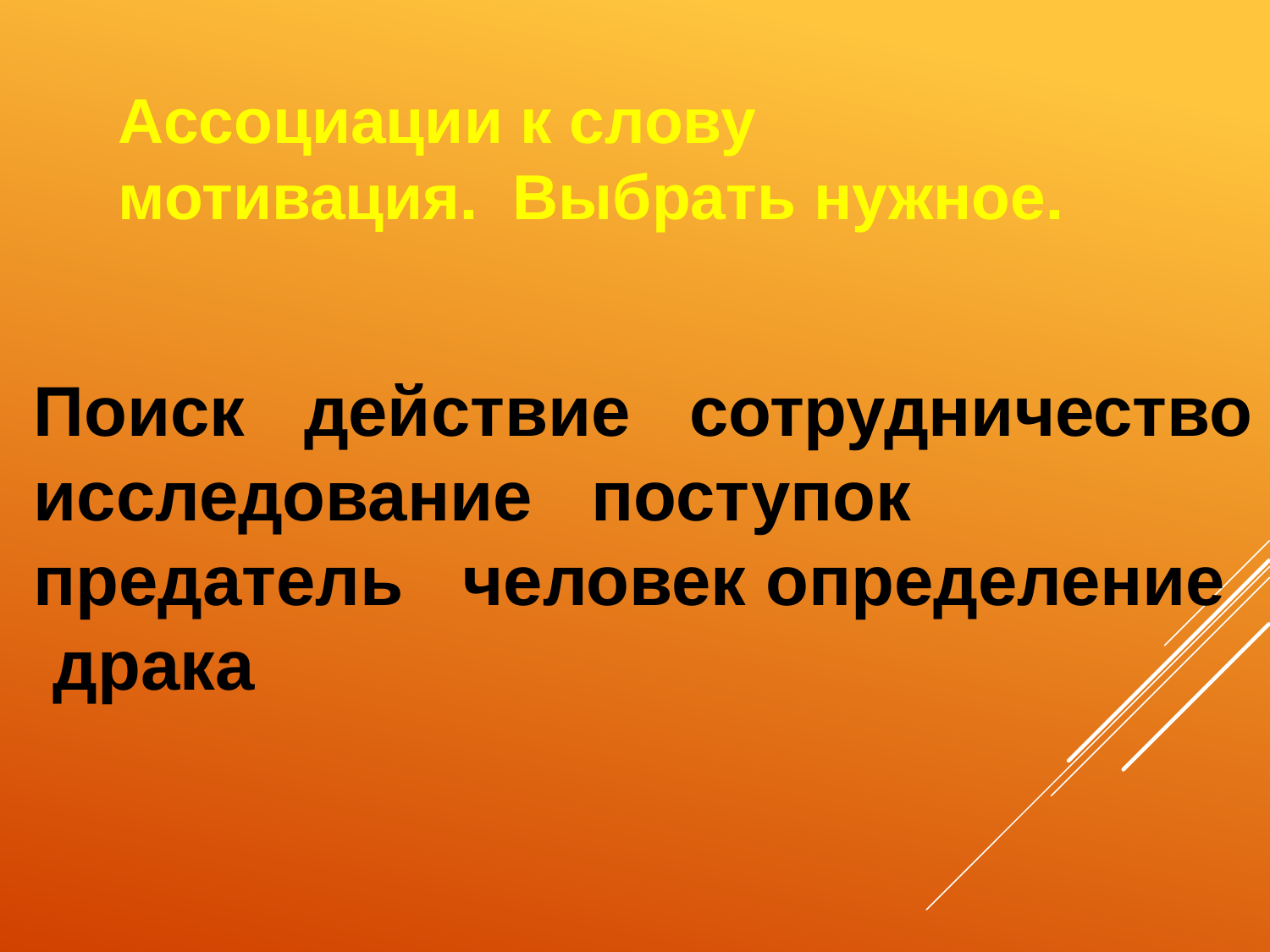

Ассоциации к слову мотивация.  Выбрать нужное.
Поиск   действие   сотрудничество исследование   поступок   предатель   человек определение   драка